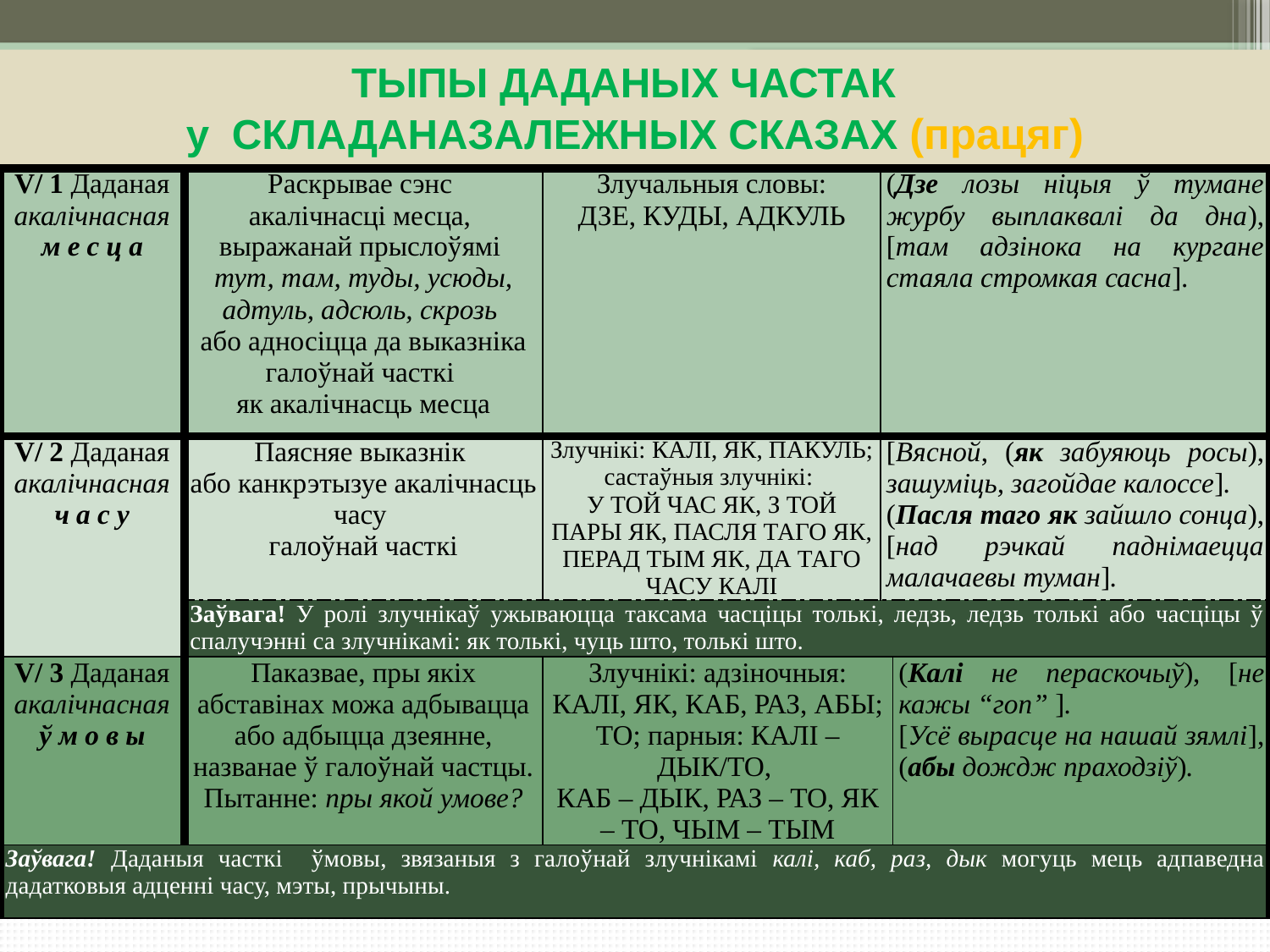

# ТЫПЫ ДАДАНЫХ ЧАСТАК у  СКЛАДАНАЗАЛЕЖНЫХ СКАЗАХ (працяг)
| V/ 1 Даданая акалічнасная м е с ц а | Раскрывае сэнс акалічнасці месца, выражанай прыслоўямі тут, там, туды, усюды, адтуль, адсюль, скрозь або адносіцца да выказніка галоўнай часткі як акалічнасць месца | Злучальныя словы: ДЗЕ, КУДЫ, АДКУЛЬ | (Дзе лозы ніцыя ў тумане журбу выплаквалі да дна), [там адзінока на кургане стаяла стромкая сасна]. |  |
| --- | --- | --- | --- | --- |
| V/ 2 Даданая акалічнасная ч а с у | Паясняе выказнік або канкрэтызуе акалічнасць часу галоўнай часткі | Злучнікі: КАЛІ, ЯК, ПАКУЛЬ; састаўныя злучнікі: У ТОЙ ЧАС ЯК, З ТОЙ ПАРЫ ЯК, ПАСЛЯ ТАГО ЯК, ПЕРАД ТЫМ ЯК, ДА ТАГО ЧАСУ КАЛІ | [Вясной, (як забуяюць росы), зашуміць, загойдае калоссе]. (Пасля таго як зайшло сонца), [над рэчкай паднімаецца малачаевы туман]. |  |
|  | Заўвага! У ролі злучнікаў ужываюцца таксама часціцы толькі, ледзь, ледзь толькі або часціцы ў спалучэнні са злучнікамі: як толькі, чуць што, толькі што. |  |  |  |
| V/ 3 Даданая акалічнасная ў м о в ы | Паказвае, пры якіх абставінах можа адбывацца або адбыцца дзеянне, названае ў галоўнай частцы. Пытанне: пры якой умове? | Злучнікі: адзіночныя: КАЛІ, ЯК, КАБ, РАЗ, АБЫ; ТО; парныя: КАЛІ – ДЫК/ТО, КАБ – ДЫК, РАЗ – ТО, ЯК – ТО, ЧЫМ – ТЫМ |  | (Калі не пераскочыў), [не кажы “гоп” ]. [Усё вырасце на нашай зямлі], (абы дождж праходзіў). |
| Заўвага! Даданыя часткі ўмовы, звязаныя з галоўнай злучнікамі калі, каб, раз, дык могуць мець адпаведна дадатковыя адценні часу, мэты, прычыны. |  |  |  |  |